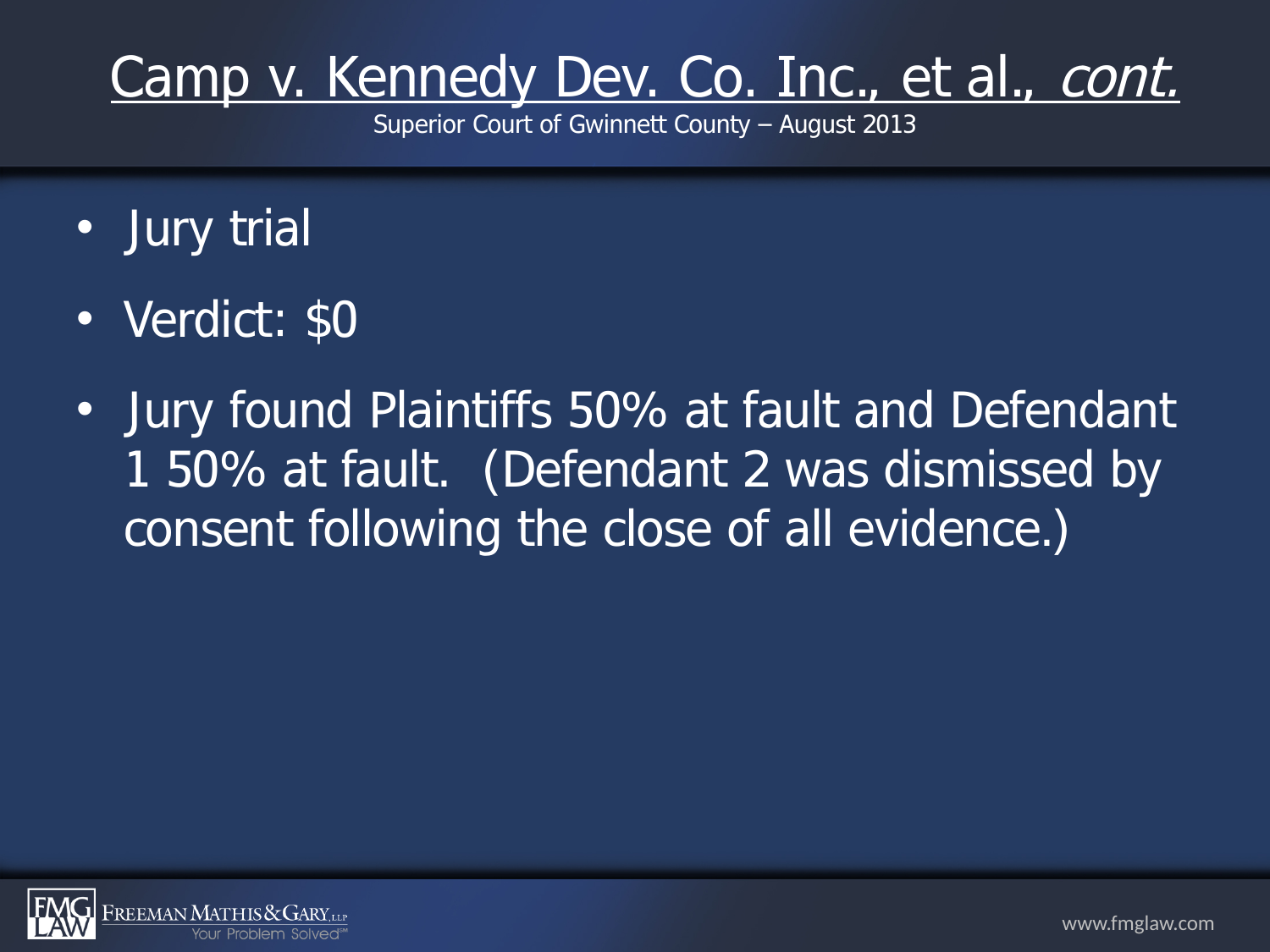

# Camp v. Kennedy Dev. Co. Inc., et al., cont. Superior Court of Gwinnett County – August 2013
Jury trial
Verdict: $0
Jury found Plaintiffs 50% at fault and Defendant 1 50% at fault.  (Defendant 2 was dismissed by consent following the close of all evidence.)